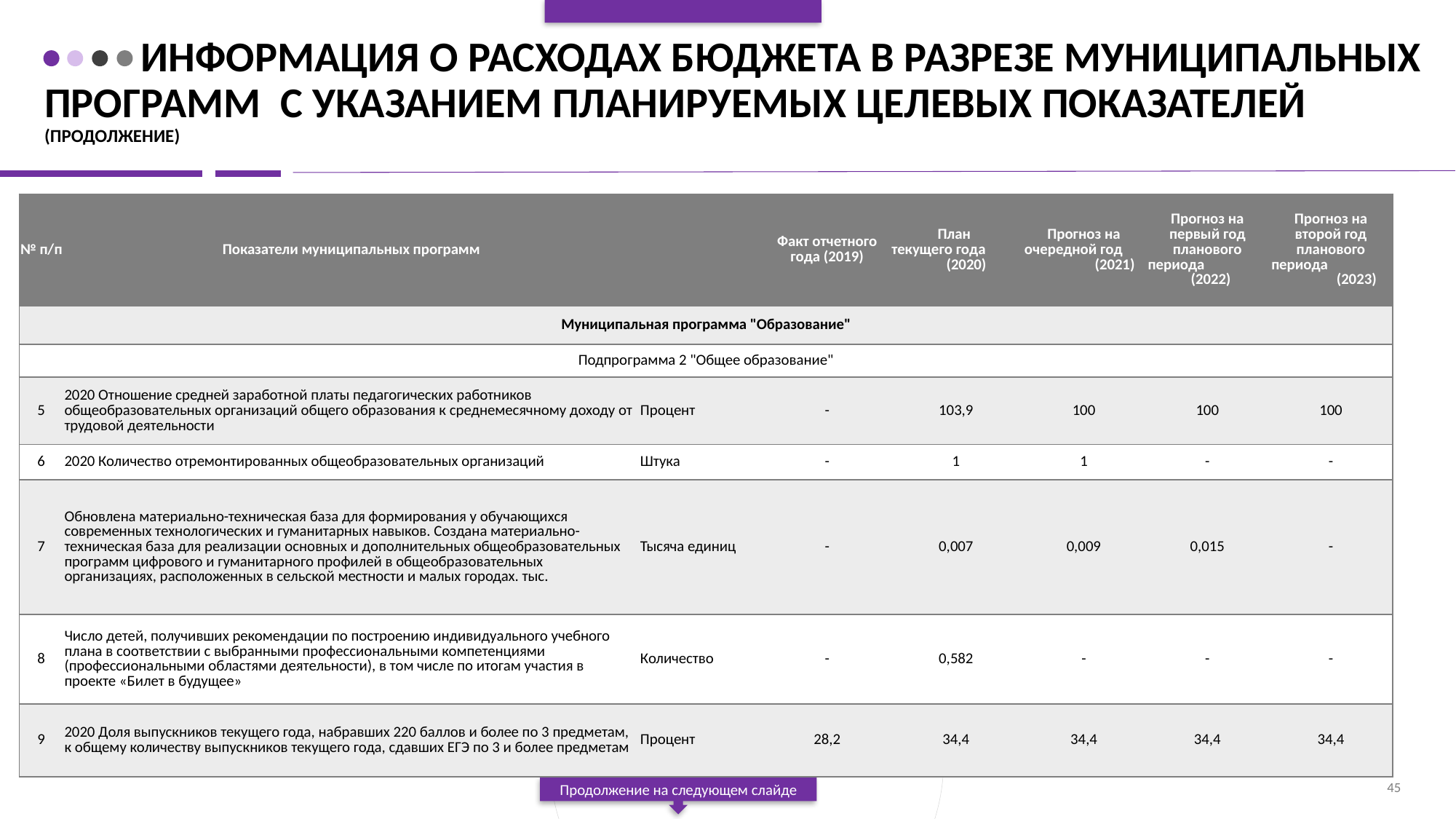

# Информация о расходах бюджета в разрезе муниципальных программ  с указанием планируемых целевых показателей (продолжение)
| № п/п | Показатели муниципальных программ |  | Факт отчетного года (2019) | План текущего года (2020) | Прогноз на очередной год (2021) | Прогноз на первый год планового периода (2022) | Прогноз на второй год планового периода (2023) |
| --- | --- | --- | --- | --- | --- | --- | --- |
| Муниципальная программа "Образование" |  |  |  |  |  |  |  |
| Подпрограмма 2 "Общее образование" |  |  |  |  |  |  |  |
| 5 | 2020 Отношение средней заработной платы педагогических работников общеобразовательных организаций общего образования к среднемесячному доходу от трудовой деятельности | Процент | - | 103,9 | 100 | 100 | 100 |
| 6 | 2020 Количество отремонтированных общеобразовательных организаций | Штука | - | 1 | 1 | - | - |
| 7 | Обновлена материально-техническая база для формирования у обучающихся современных технологических и гуманитарных навыков. Создана материально-техническая база для реализации основных и дополнительных общеобразовательных программ цифрового и гуманитарного профилей в общеобразовательных организациях, расположенных в сельской местности и малых городах. тыс. | Тысяча единиц | - | 0,007 | 0,009 | 0,015 | - |
| 8 | Число детей, получивших рекомендации по построению индивидуального учебного плана в соответствии с выбранными профессиональными компетенциями (профессиональными областями деятельности), в том числе по итогам участия в проекте «Билет в будущее» | Количество | - | 0,582 | - | - | - |
| 9 | 2020 Доля выпускников текущего года, набравших 220 баллов и более по 3 предметам, к общему количеству выпускников текущего года, сдавших ЕГЭ по 3 и более предметам | Процент | 28,2 | 34,4 | 34,4 | 34,4 | 34,4 |
45
Продолжение на следующем слайде